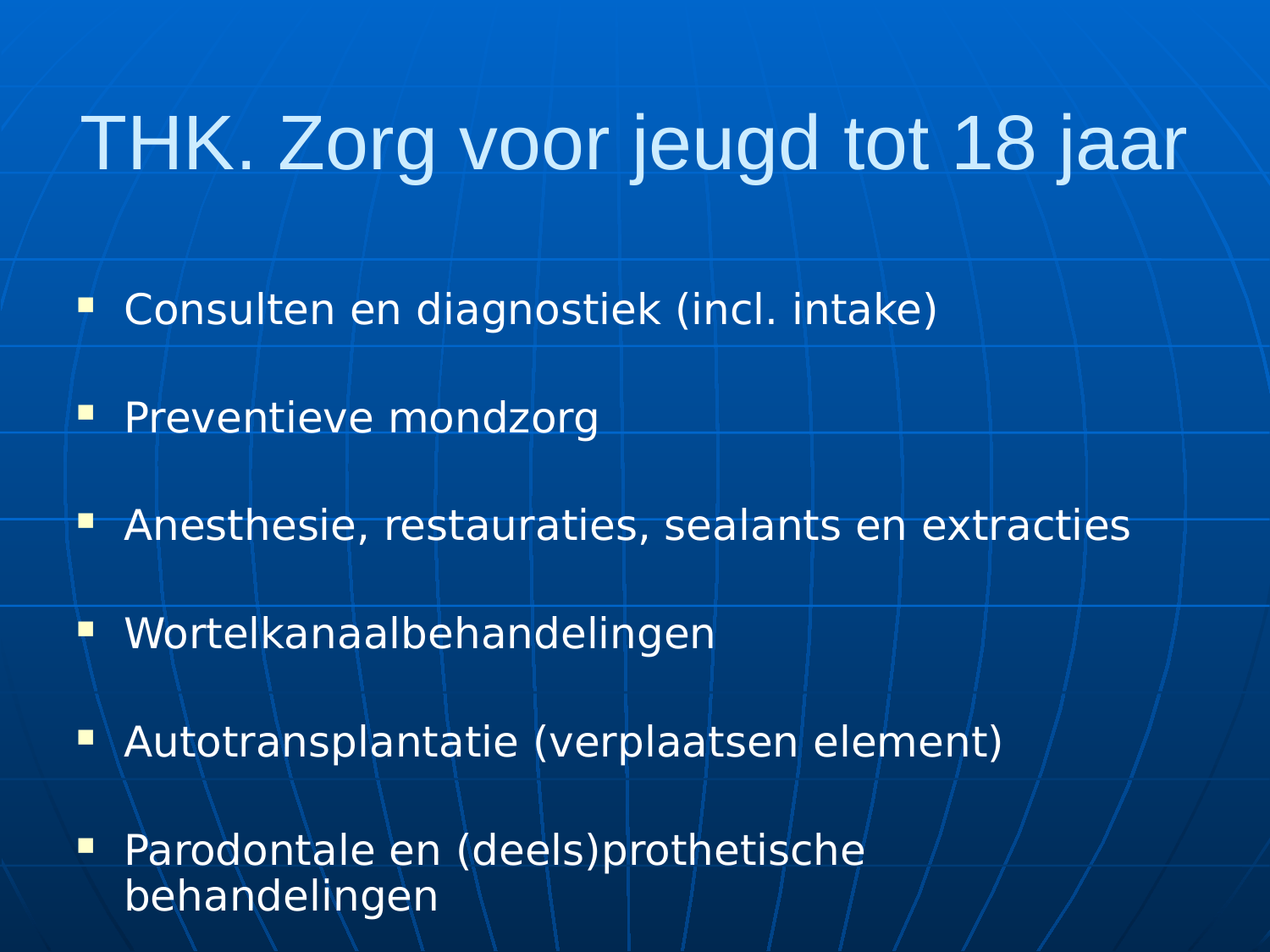

# THK. Zorg voor jeugd tot 18 jaar

Consulten en diagnostiek (incl. intake)

Preventieve mondzorg

Anesthesie, restauraties, sealants en extracties

Wortelkanaalbehandelingen

Autotransplantatie (verplaatsen element)

Parodontale en (deels)prothetische behandelingen